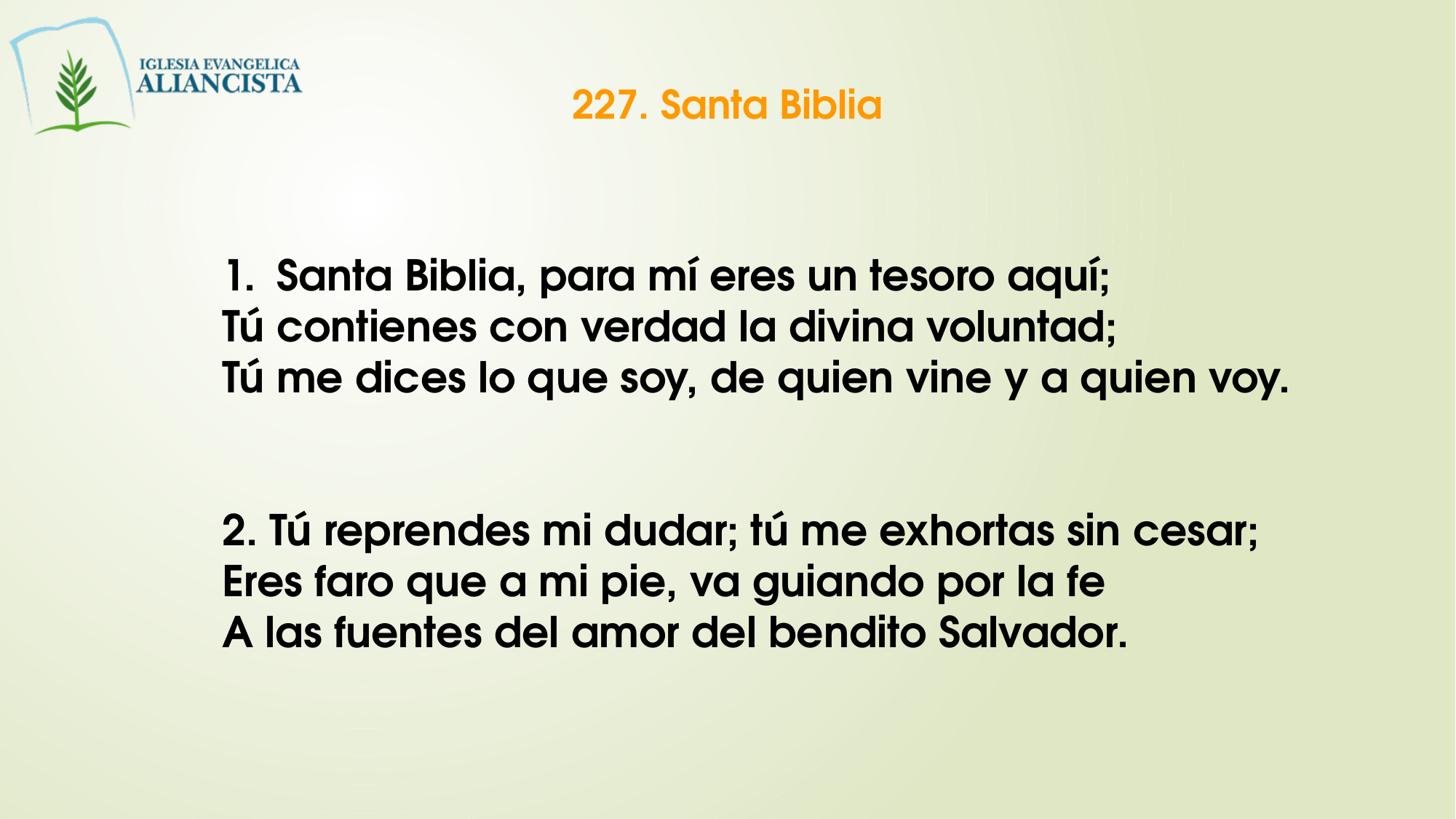

227. Santa Biblia
Santa Biblia, para mí eres un tesoro aquí;
Tú contienes con verdad la divina voluntad;
Tú me dices lo que soy, de quien vine y a quien voy.

2. Tú reprendes mi dudar; tú me exhortas sin cesar;
Eres faro que a mi pie, va guiando por la fe
A las fuentes del amor del bendito Salvador.